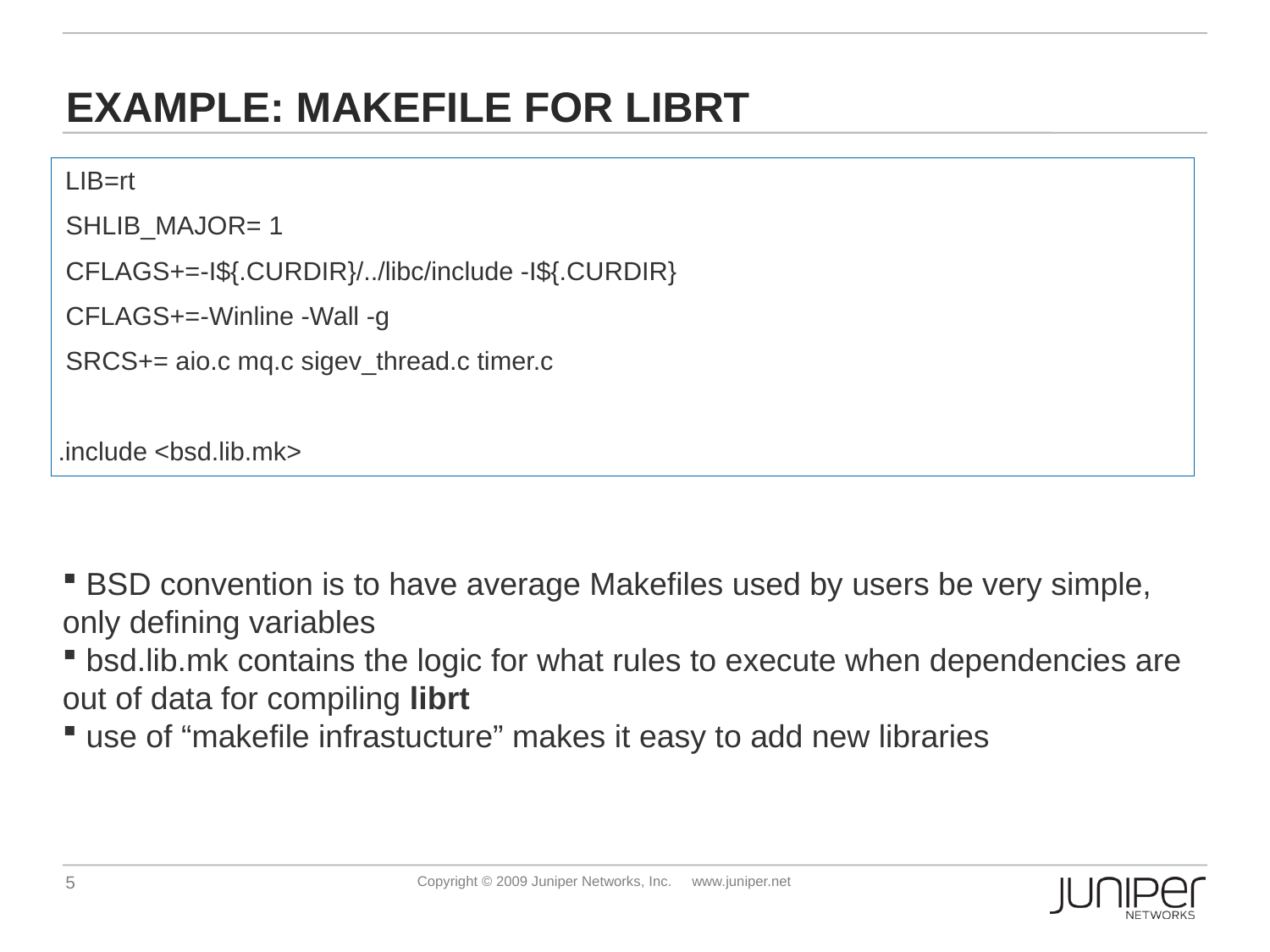

# Example: Makefile for librt
  LIB=rt
SHLIB_MAJOR= 1
CFLAGS+=-I${.CURDIR}/../libc/include -I${.CURDIR}
CFLAGS+=-Winline -Wall -g
SRCS+= aio.c mq.c sigev_thread.c timer.c

 .include <bsd.lib.mk>
 BSD convention is to have average Makefiles used by users be very simple, only defining variables
 bsd.lib.mk contains the logic for what rules to execute when dependencies are out of data for compiling librt
 use of “makefile infrastucture” makes it easy to add new libraries